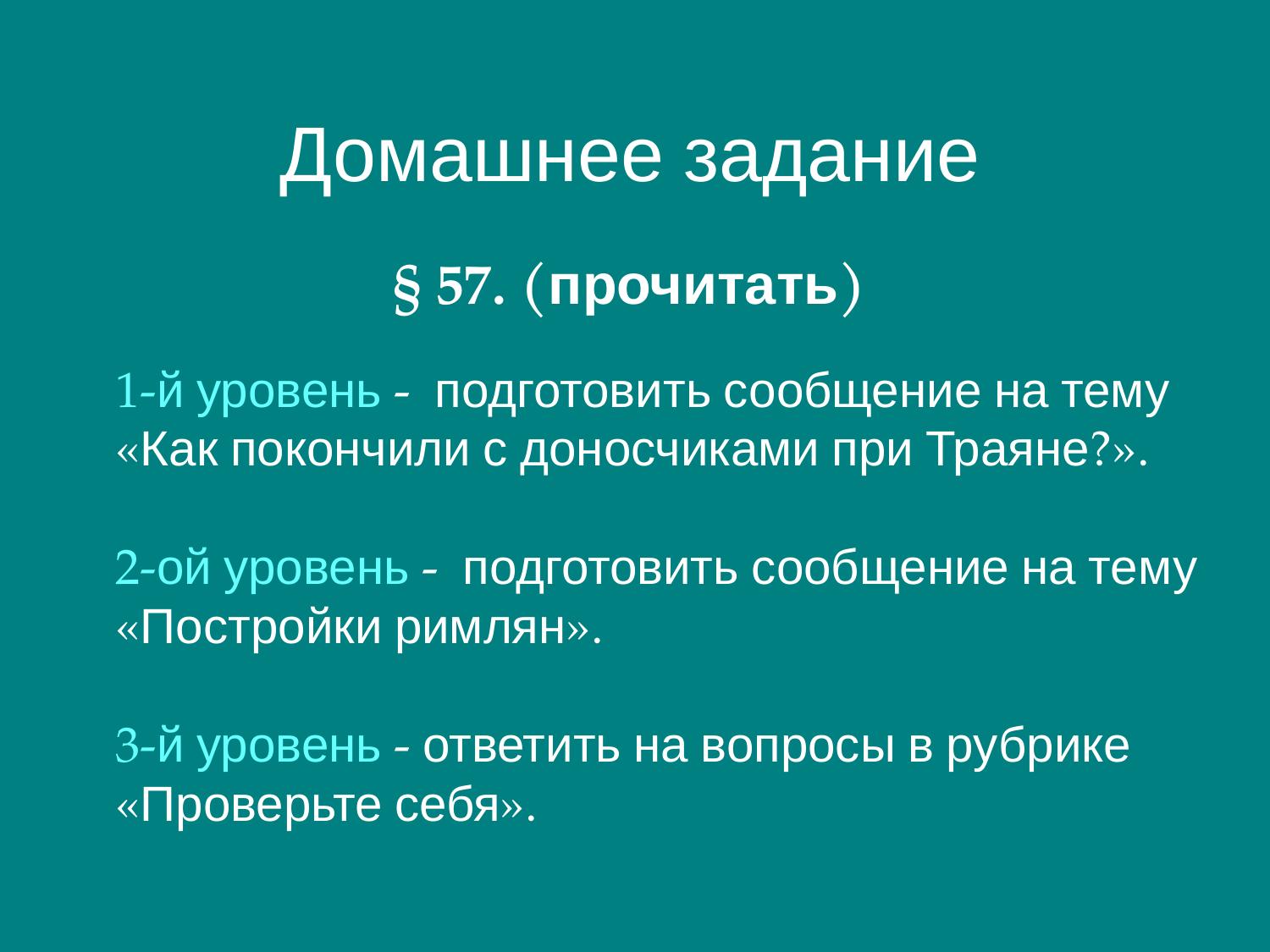

Домашнее задание

§ 57. (прочитать)

1-й уровень -  подготовить сообщение на тему «Как покончили с доносчиками при Траяне?».

2-ой уровень -  подготовить сообщение на тему «Постройки римлян».

3-й уровень - ответить на вопросы в рубрике «Проверьте себя».